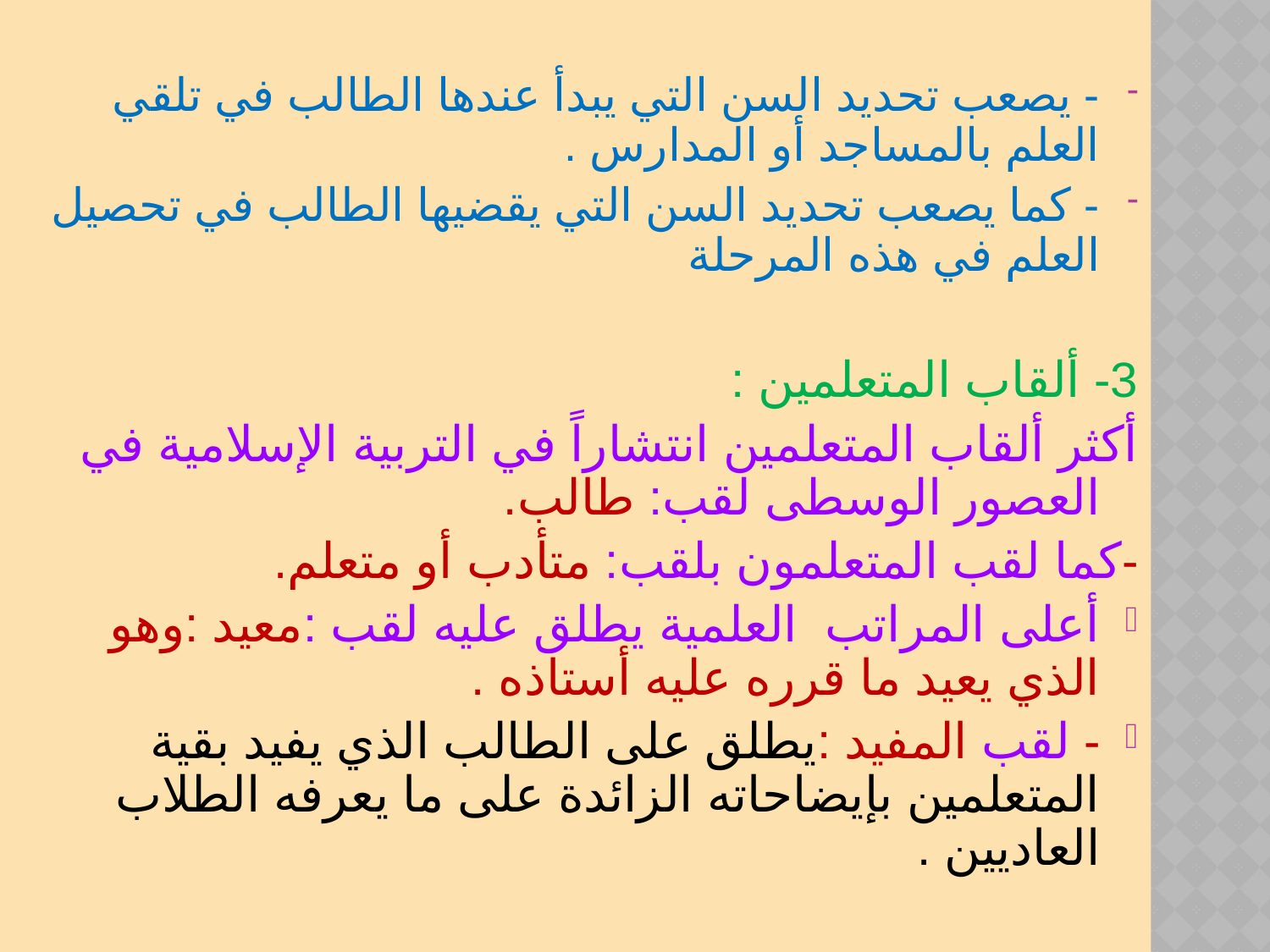

- يصعب تحديد السن التي يبدأ عندها الطالب في تلقي العلم بالمساجد أو المدارس .
- كما يصعب تحديد السن التي يقضيها الطالب في تحصيل العلم في هذه المرحلة

3- ألقاب المتعلمين :
أكثر ألقاب المتعلمين انتشاراً في التربية الإسلامية في العصور الوسطى لقب: طالب.
-كما لقب المتعلمون بلقب: متأدب أو متعلم.
أعلى المراتب  العلمية يطلق عليه لقب :معيد :وهو الذي يعيد ما قرره عليه أستاذه .
- لقب المفيد :يطلق على الطالب الذي يفيد بقية المتعلمين بإيضاحاته الزائدة على ما يعرفه الطلاب العاديين .